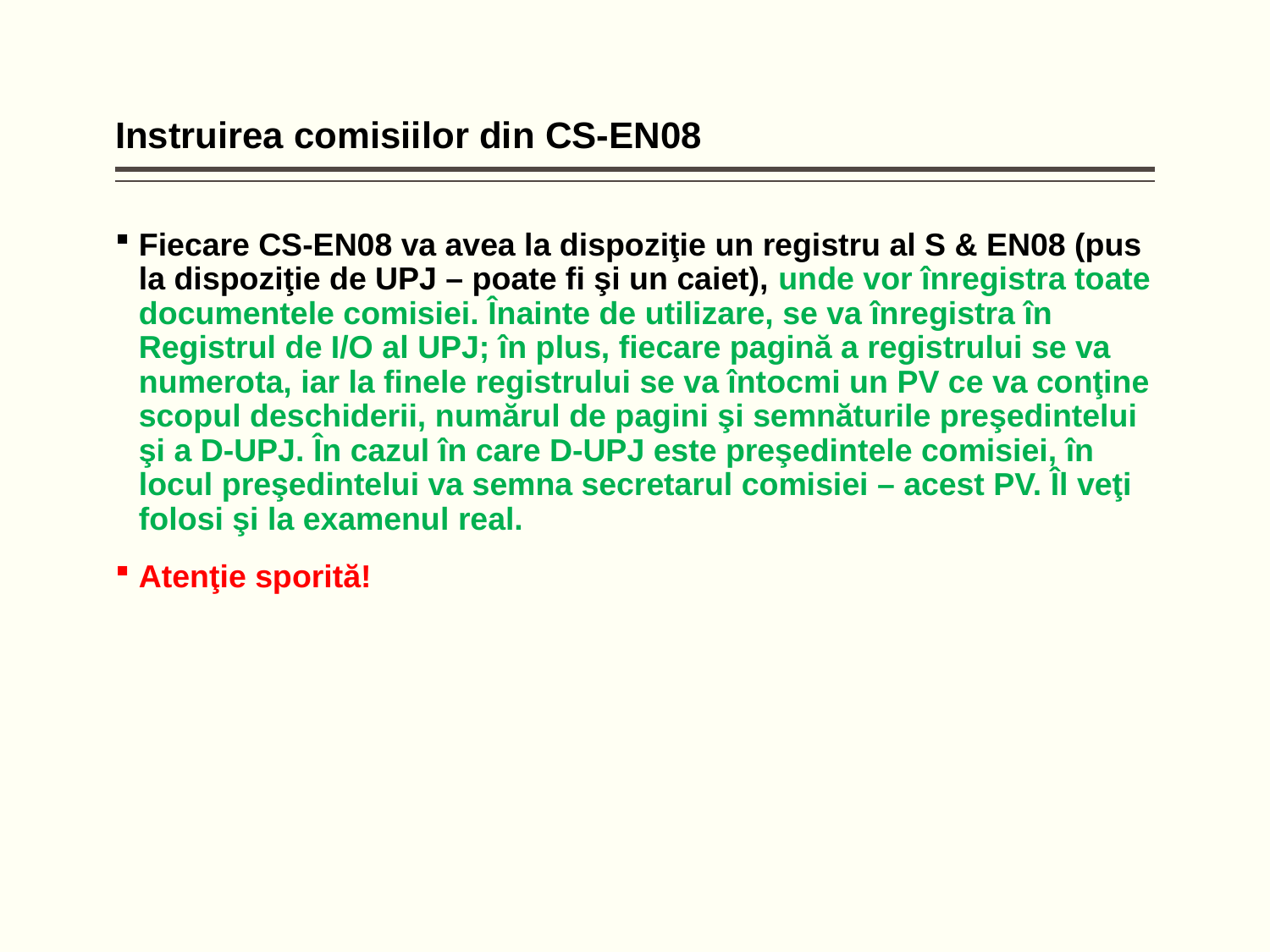

# Instruirea comisiilor din CS-EN08
Fiecare CS-EN08 va avea la dispoziţie un registru al S & EN08 (pus la dispoziţie de UPJ – poate fi şi un caiet), unde vor înregistra toate documentele comisiei. Înainte de utilizare, se va înregistra în Registrul de I/O al UPJ; în plus, fiecare pagină a registrului se va numerota, iar la finele registrului se va întocmi un PV ce va conţine scopul deschiderii, numărul de pagini şi semnăturile preşedintelui şi a D-UPJ. În cazul în care D-UPJ este preşedintele comisiei, în locul preşedintelui va semna secretarul comisiei – acest PV. Îl veţi folosi şi la examenul real.
Atenţie sporită!